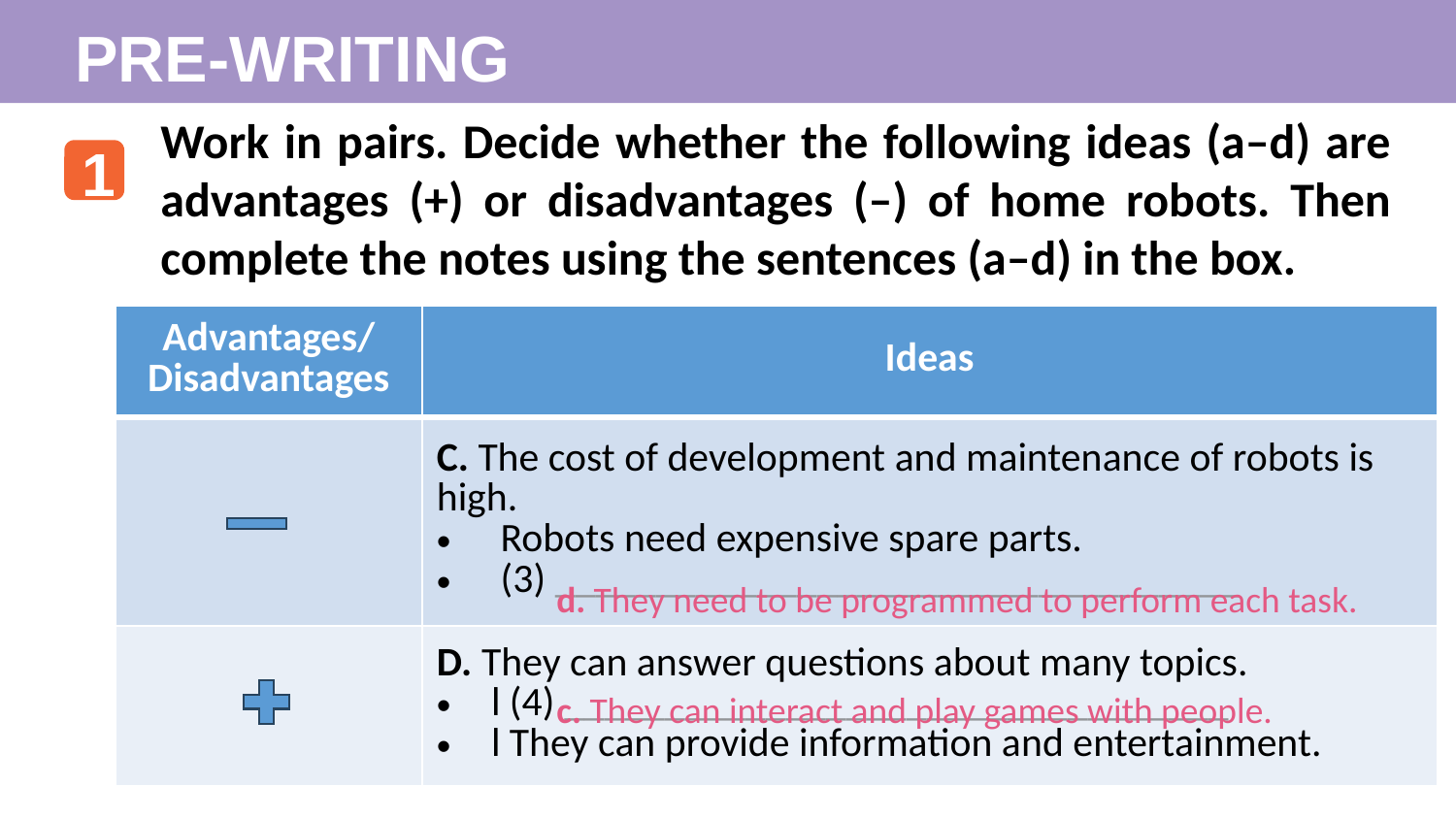

PRE-WRITING
Work in pairs. Decide whether the following ideas (a–d) are advantages (+) or disadvantages (–) of home robots. Then complete the notes using the sentences (a–d) in the box.
1

| Advantages/ Disadvantages | Ideas |
| --- | --- |
|  | C. The cost of development and maintenance of robots is high. Robots need expensive spare parts. (3) \_\_\_\_\_\_\_\_\_\_\_\_\_\_\_\_\_\_\_\_\_\_\_\_\_\_\_\_\_\_\_\_\_\_ |
|  | D. They can answer questions about many topics. l (4) \_\_\_\_\_\_\_\_\_\_\_\_\_\_\_\_\_\_\_\_\_\_\_\_\_\_\_\_\_\_\_\_\_ l They can provide information and entertainment. |

d. They need to be programmed to perform each task.

c. They can interact and play games with people.